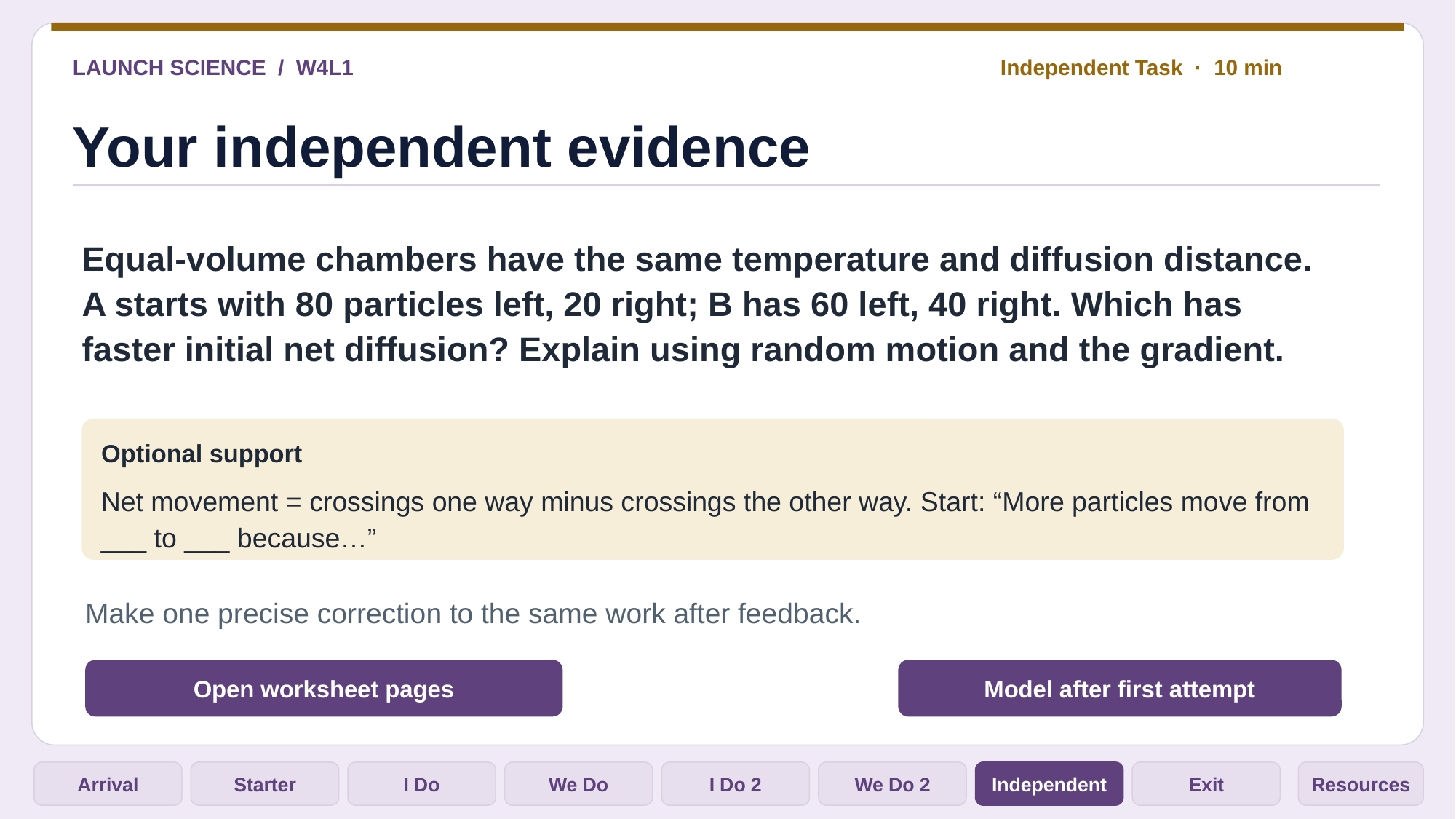

LAUNCH SCIENCE  /  W4L1
Independent Task  ·  10 min
Your independent evidence

Equal-volume chambers have the same temperature and diffusion distance. A starts with 80 particles left, 20 right; B has 60 left, 40 right. Which has faster initial net diffusion? Explain using random motion and the gradient.

Optional support
Net movement = crossings one way minus crossings the other way. Start: “More particles move from ___ to ___ because…”
Make one precise correction to the same work after feedback.
Open worksheet pages
Model after first attempt
Arrival
Starter
I Do
We Do
I Do 2
We Do 2
Independent
Exit
Resources